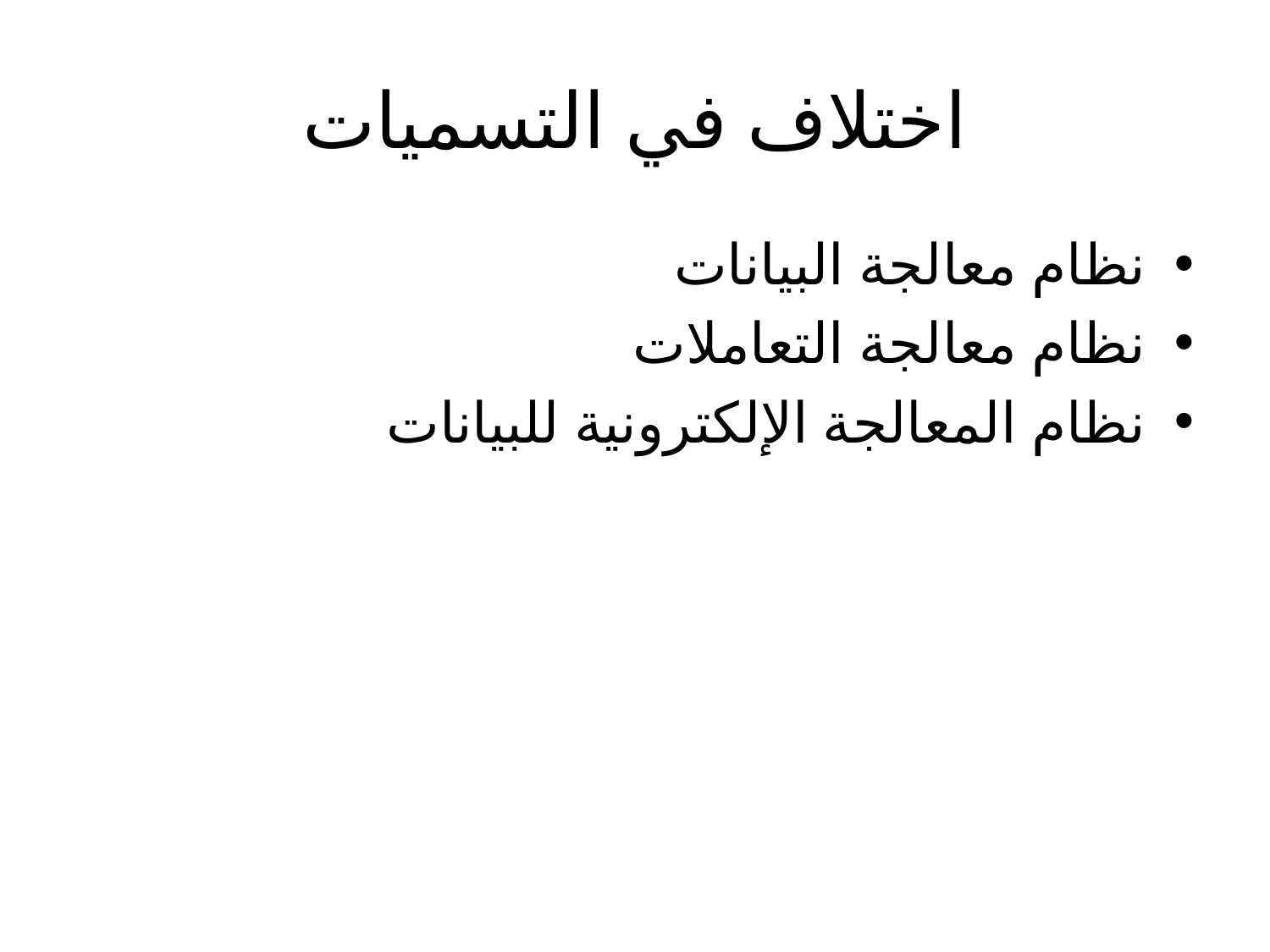

# اختلاف في التسميات
نظام معالجة البيانات
نظام معالجة التعاملات
نظام المعالجة الإلكترونية للبيانات